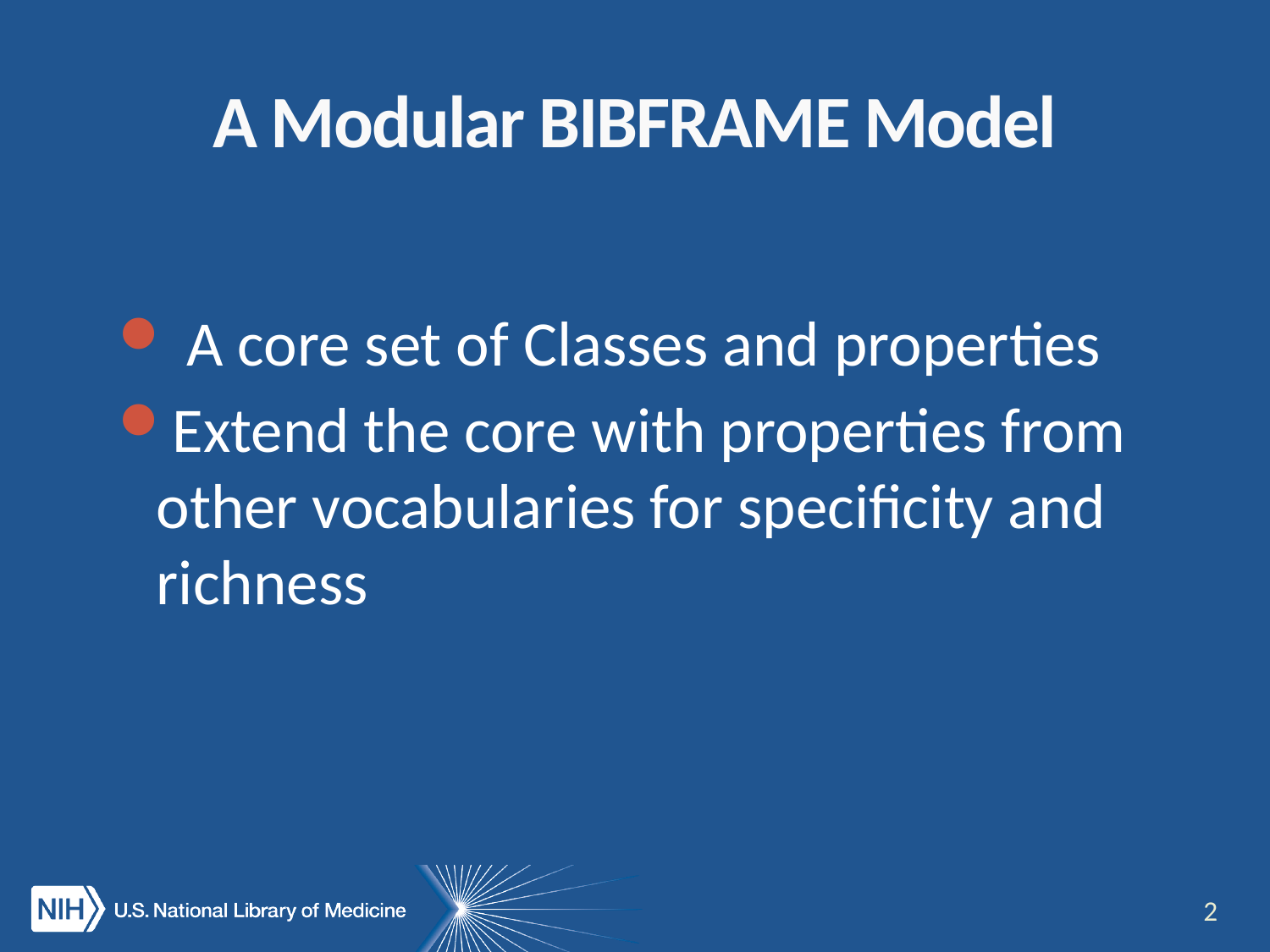

# A Modular BIBFRAME Model
 A core set of Classes and properties
Extend the core with properties from other vocabularies for specificity and richness

2